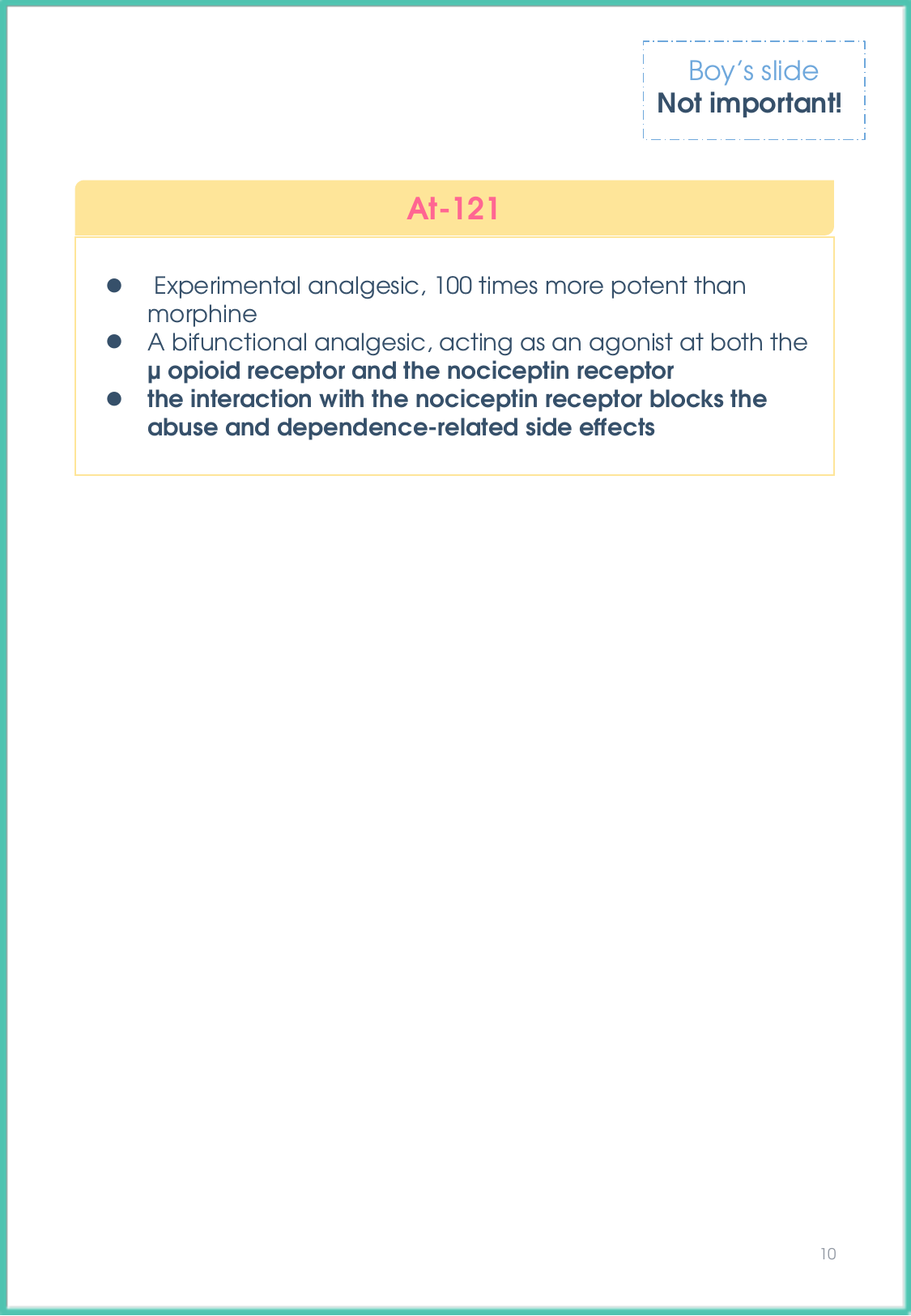

Boy’s slide
Not important!
At-121
 Experimental analgesic, 100 times more potent than morphine
A bifunctional analgesic, acting as an agonist at both the μ opioid receptor and the nociceptin receptor
the interaction with the nociceptin receptor blocks the abuse and dependence-related side effects
10